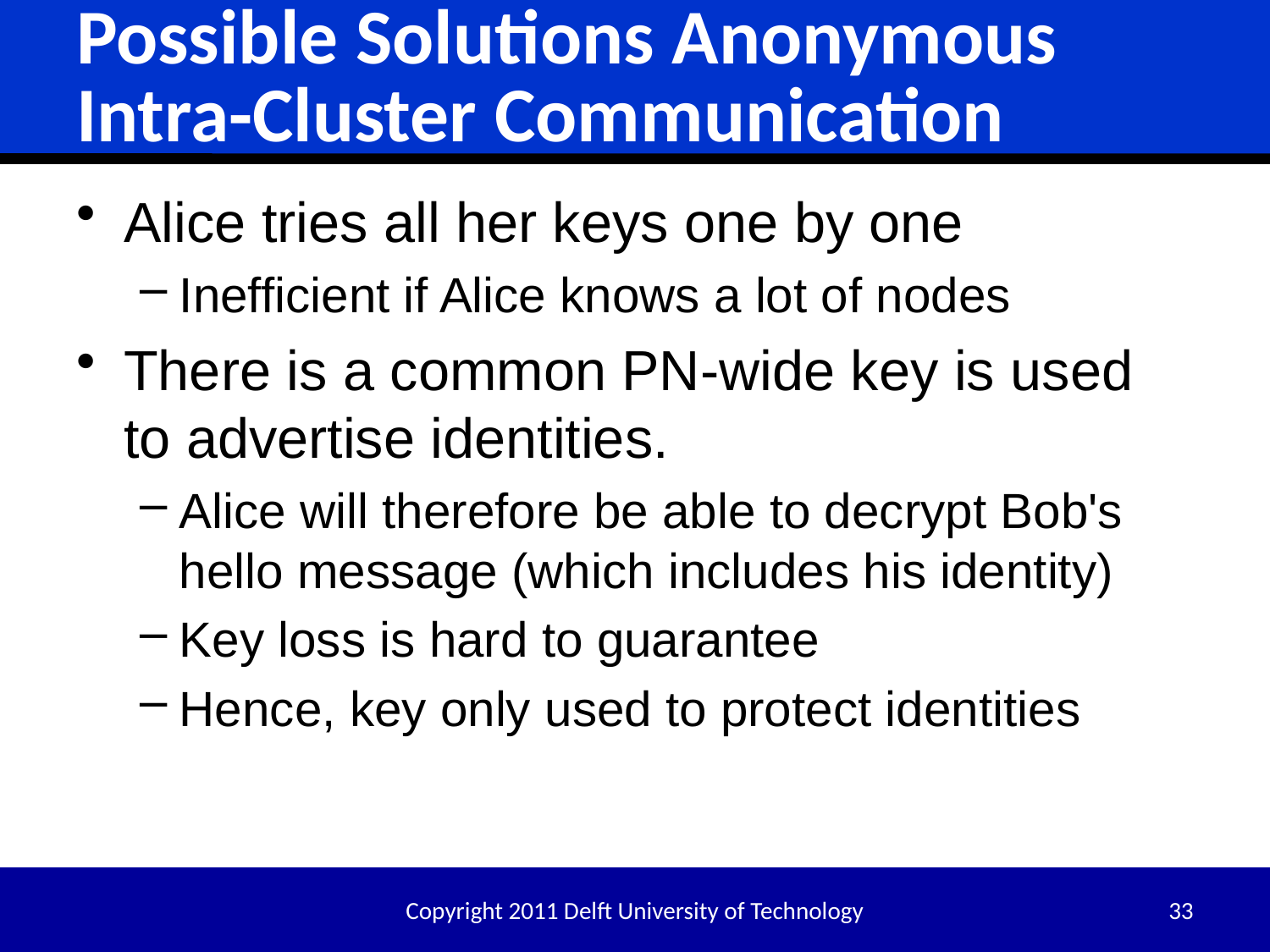

# Possible Solutions Anonymous Intra-Cluster Communication
Alice tries all her keys one by one
Inefficient if Alice knows a lot of nodes
There is a common PN-wide key is used to advertise identities.
Alice will therefore be able to decrypt Bob's hello message (which includes his identity)
Key loss is hard to guarantee
Hence, key only used to protect identities

Copyright 2011 Delft University of Technology
33